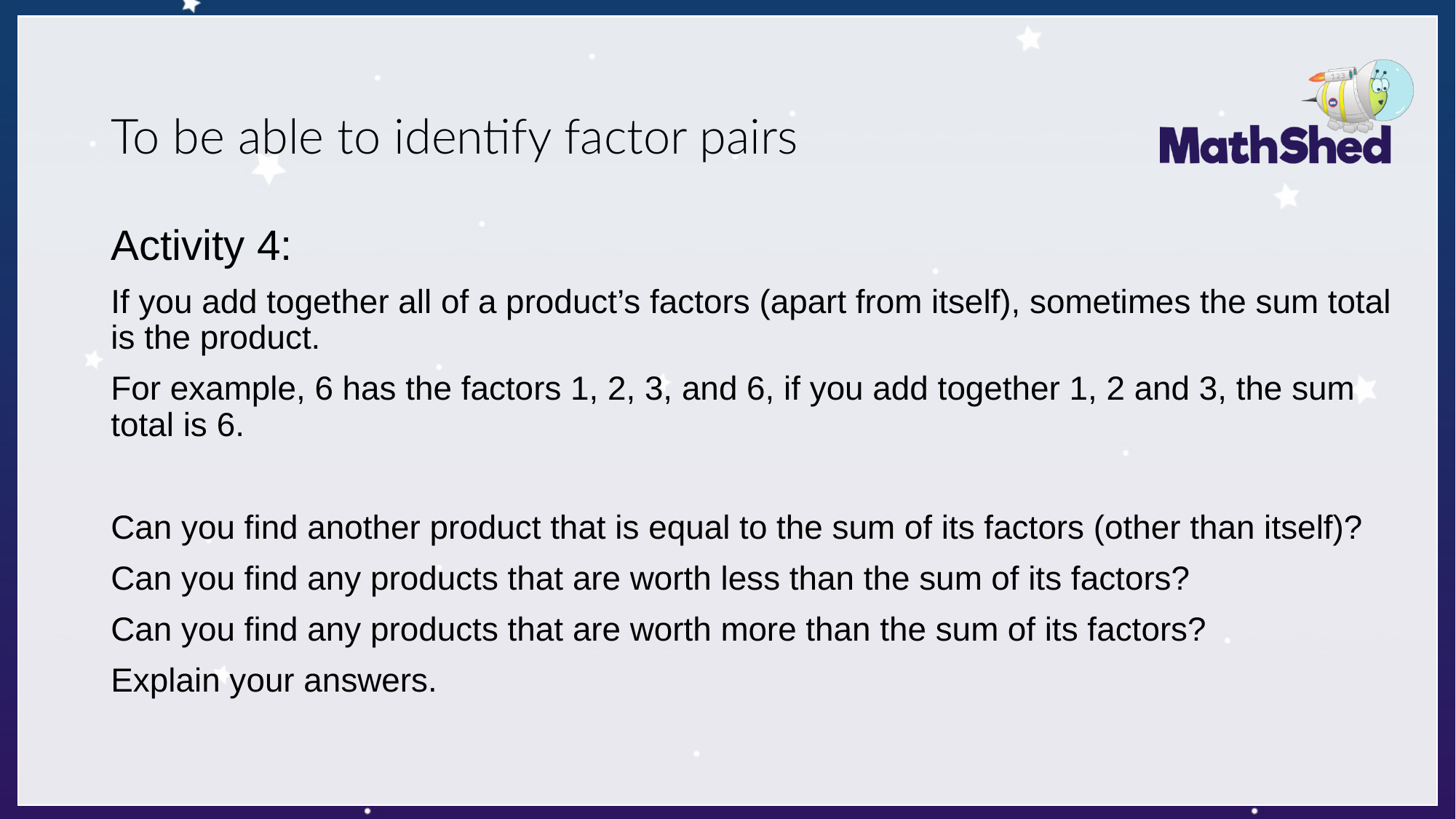

# To be able to identify factor pairs
Activity 4:
If you add together all of a product’s factors (apart from itself), sometimes the sum total is the product.
For example, 6 has the factors 1, 2, 3, and 6, if you add together 1, 2 and 3, the sum total is 6.

Can you find another product that is equal to the sum of its factors (other than itself)?
Can you find any products that are worth less than the sum of its factors?
Can you find any products that are worth more than the sum of its factors?
Explain your answers.